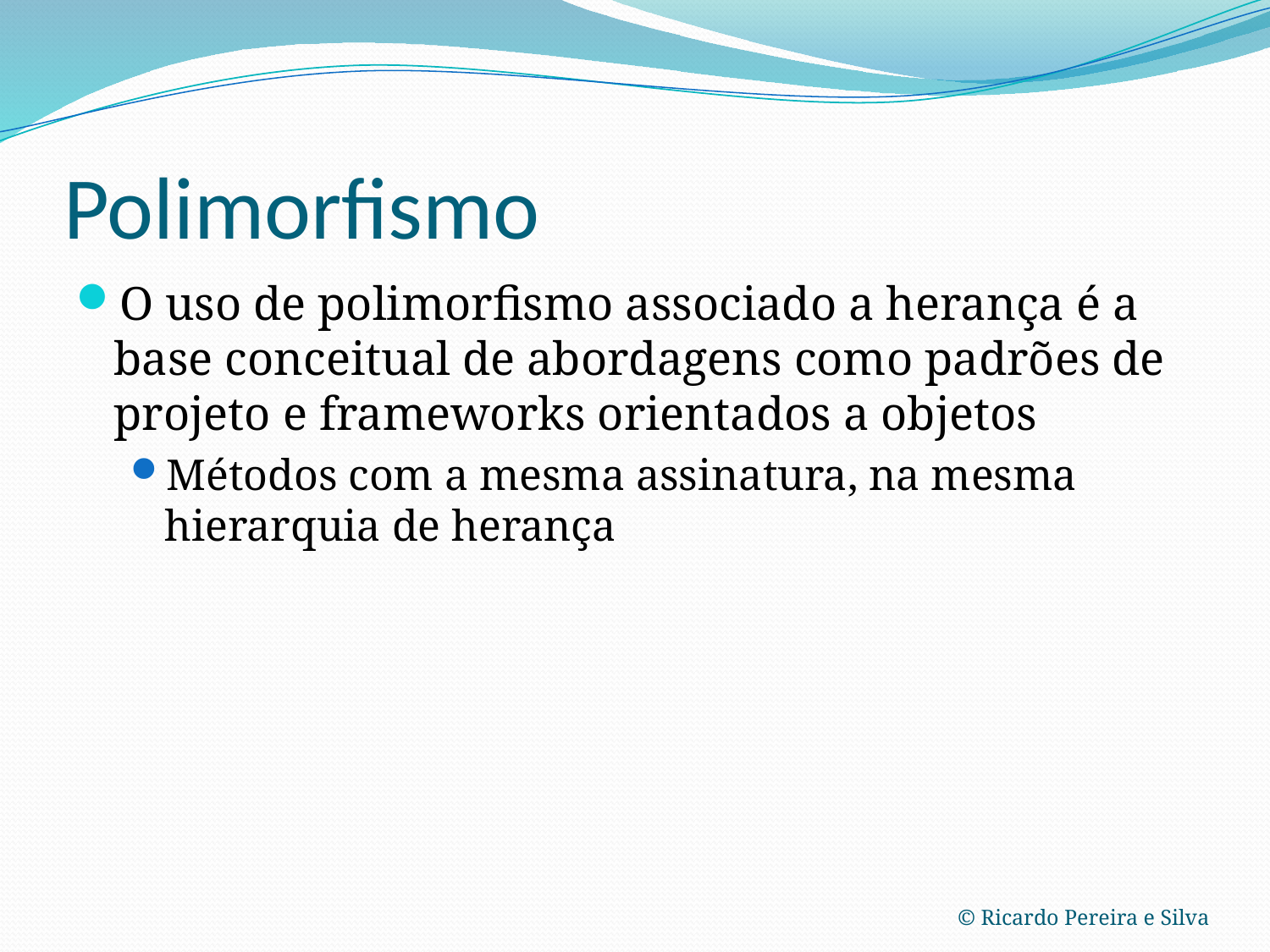

# Polimorfismo
O uso de polimorfismo associado a herança é a base conceitual de abordagens como padrões de projeto e frameworks orientados a objetos
Métodos com a mesma assinatura, na mesma hierarquia de herança
© Ricardo Pereira e Silva